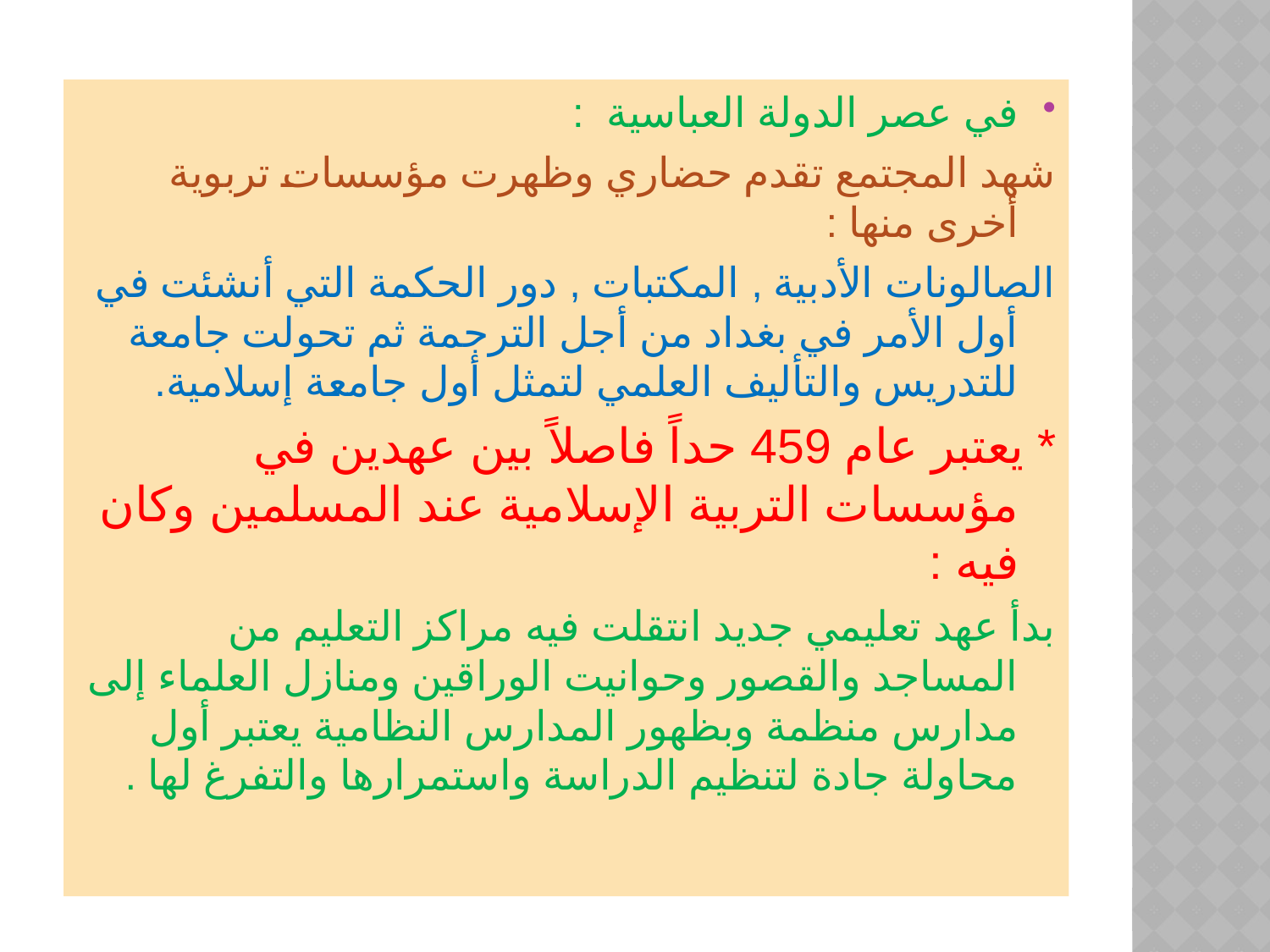

في عصر الدولة العباسية  :
شهد المجتمع تقدم حضاري وظهرت مؤسسات تربوية أخرى منها :
الصالونات الأدبية , المكتبات , دور الحكمة التي أنشئت في أول الأمر في بغداد من أجل الترجمة ثم تحولت جامعة للتدريس والتأليف العلمي لتمثل أول جامعة إسلامية.
* يعتبر عام 459 حداً فاصلاً بين عهدين في مؤسسات التربية الإسلامية عند المسلمين وكان فيه :
بدأ عهد تعليمي جديد انتقلت فيه مراكز التعليم من المساجد والقصور وحوانيت الوراقين ومنازل العلماء إلى مدارس منظمة وبظهور المدارس النظامية يعتبر أول محاولة جادة لتنظيم الدراسة واستمرارها والتفرغ لها .